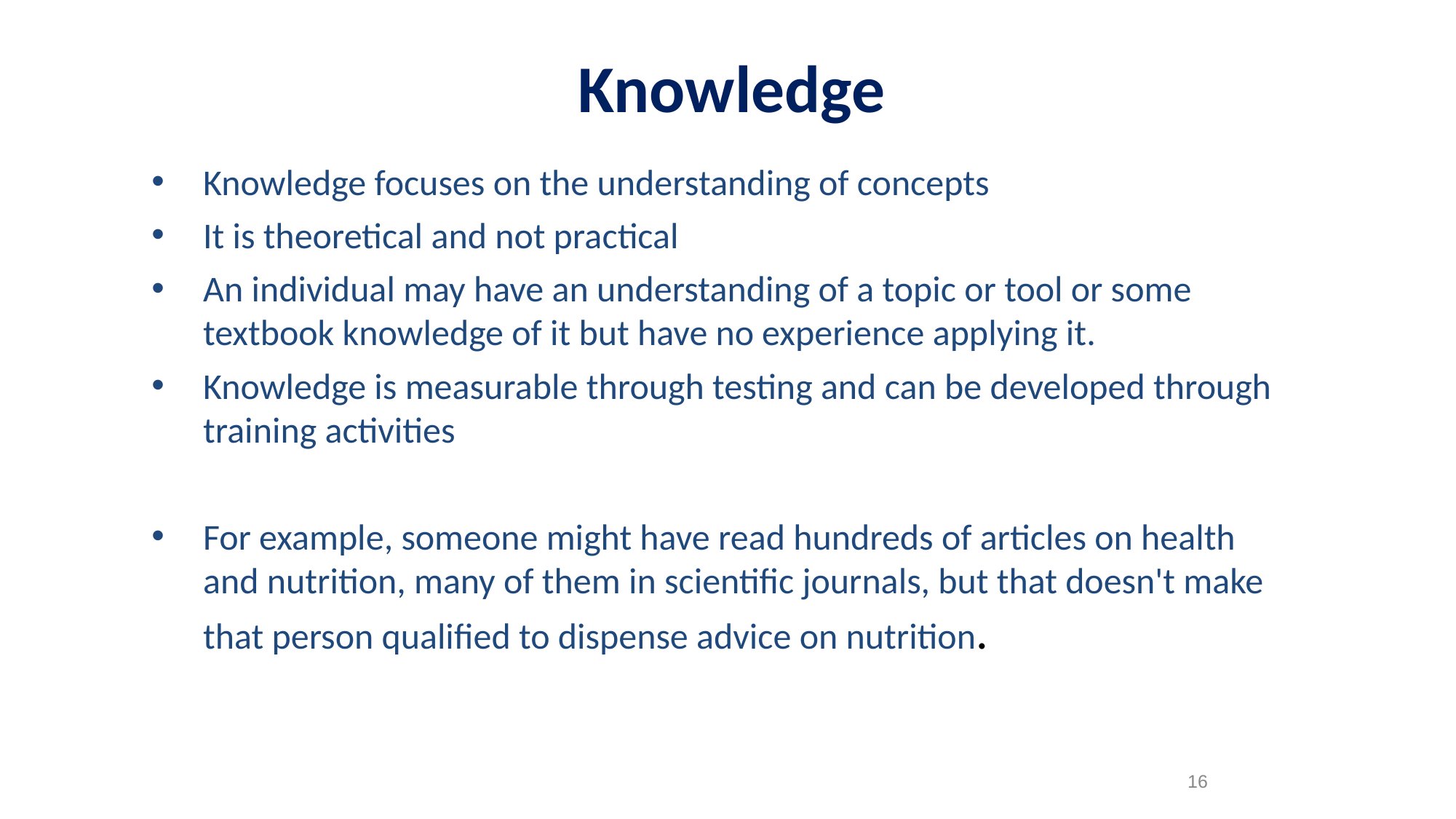

Knowledge
Knowledge focuses on the understanding of concepts
It is theoretical and not practical
An individual may have an understanding of a topic or tool or some textbook knowledge of it but have no experience applying it.
Knowledge is measurable through testing and can be developed through training activities

For example, someone might have read hundreds of articles on health and nutrition, many of them in scientific journals, but that doesn't make that person qualified to dispense advice on nutrition.

16